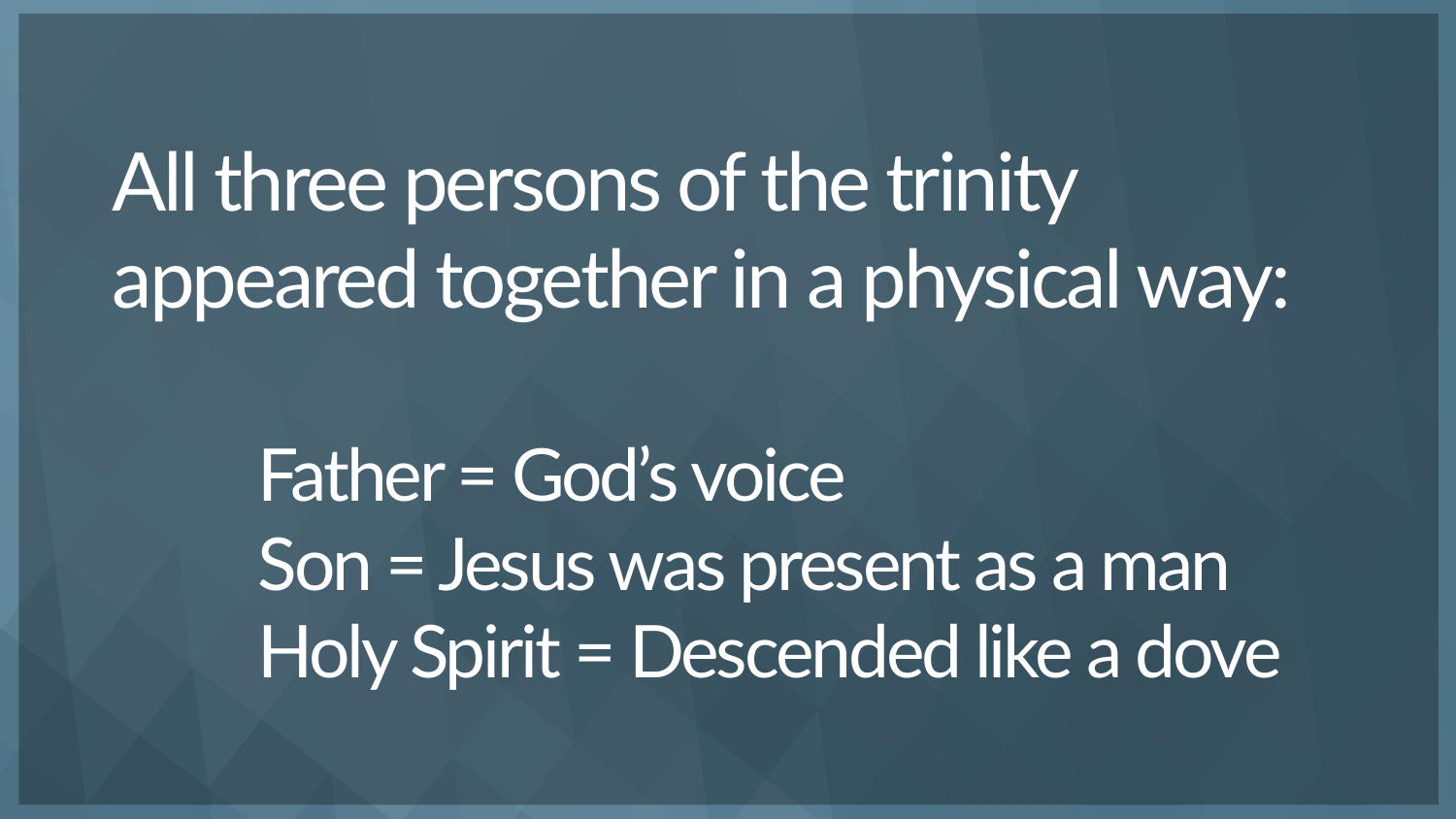

# All three persons of the trinity appeared together in a physical way: Father = God’s voice Son = Jesus was present as a man Holy Spirit = Descended like a dove